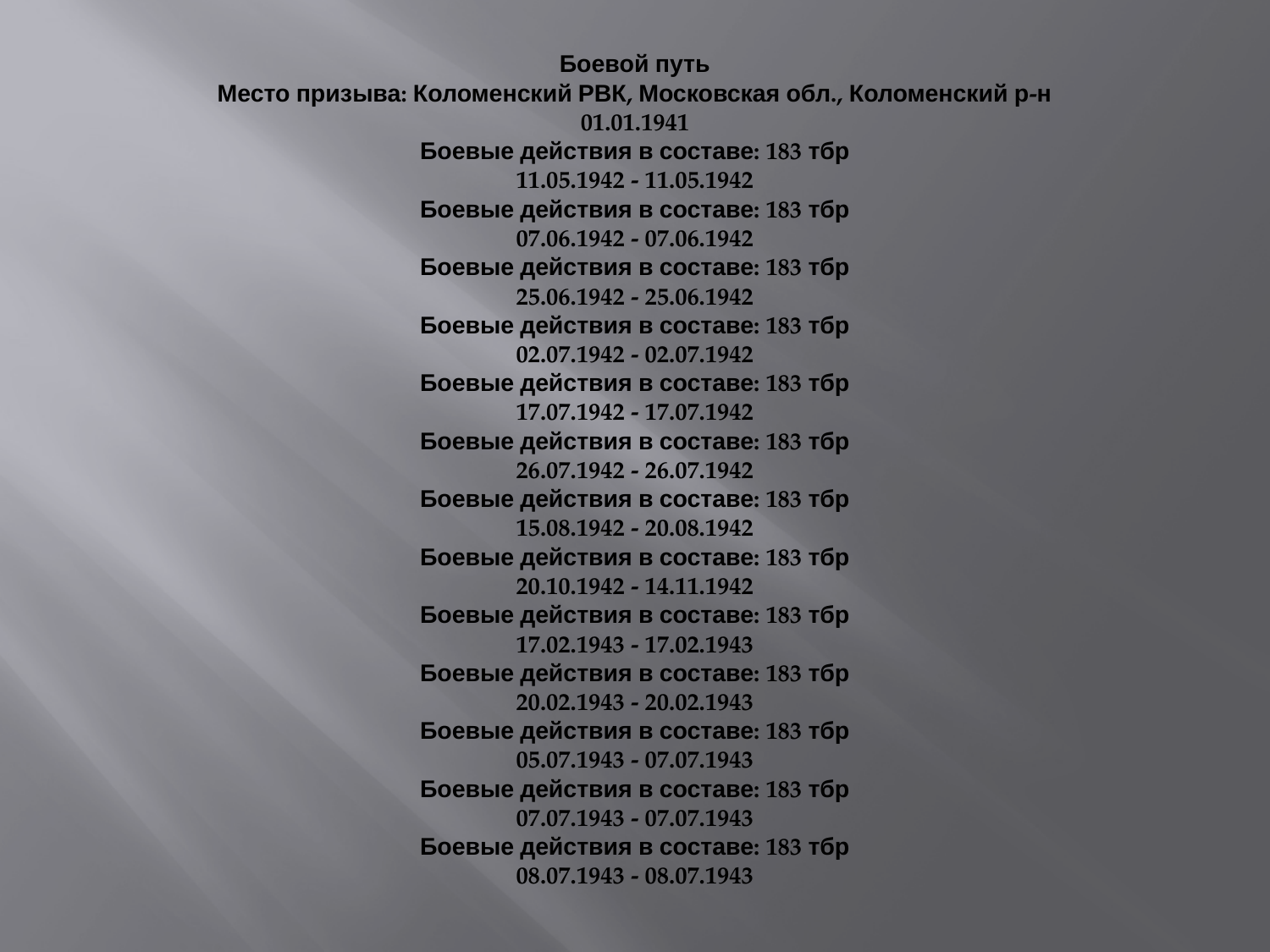

# Боевой путь Место призыва: Коломенский РВК, Московская обл., Коломенский р-н 01.01.1941 Боевые действия в составе: 183 тбр 11.05.1942 - 11.05.1942 Боевые действия в составе: 183 тбр 07.06.1942 - 07.06.1942 Боевые действия в составе: 183 тбр 25.06.1942 - 25.06.1942 Боевые действия в составе: 183 тбр 02.07.1942 - 02.07.1942 Боевые действия в составе: 183 тбр 17.07.1942 - 17.07.1942 Боевые действия в составе: 183 тбр 26.07.1942 - 26.07.1942 Боевые действия в составе: 183 тбр 15.08.1942 - 20.08.1942 Боевые действия в составе: 183 тбр 20.10.1942 - 14.11.1942 Боевые действия в составе: 183 тбр 17.02.1943 - 17.02.1943 Боевые действия в составе: 183 тбр 20.02.1943 - 20.02.1943 Боевые действия в составе: 183 тбр 05.07.1943 - 07.07.1943 Боевые действия в составе: 183 тбр 07.07.1943 - 07.07.1943 Боевые действия в составе: 183 тбр 08.07.1943 - 08.07.1943